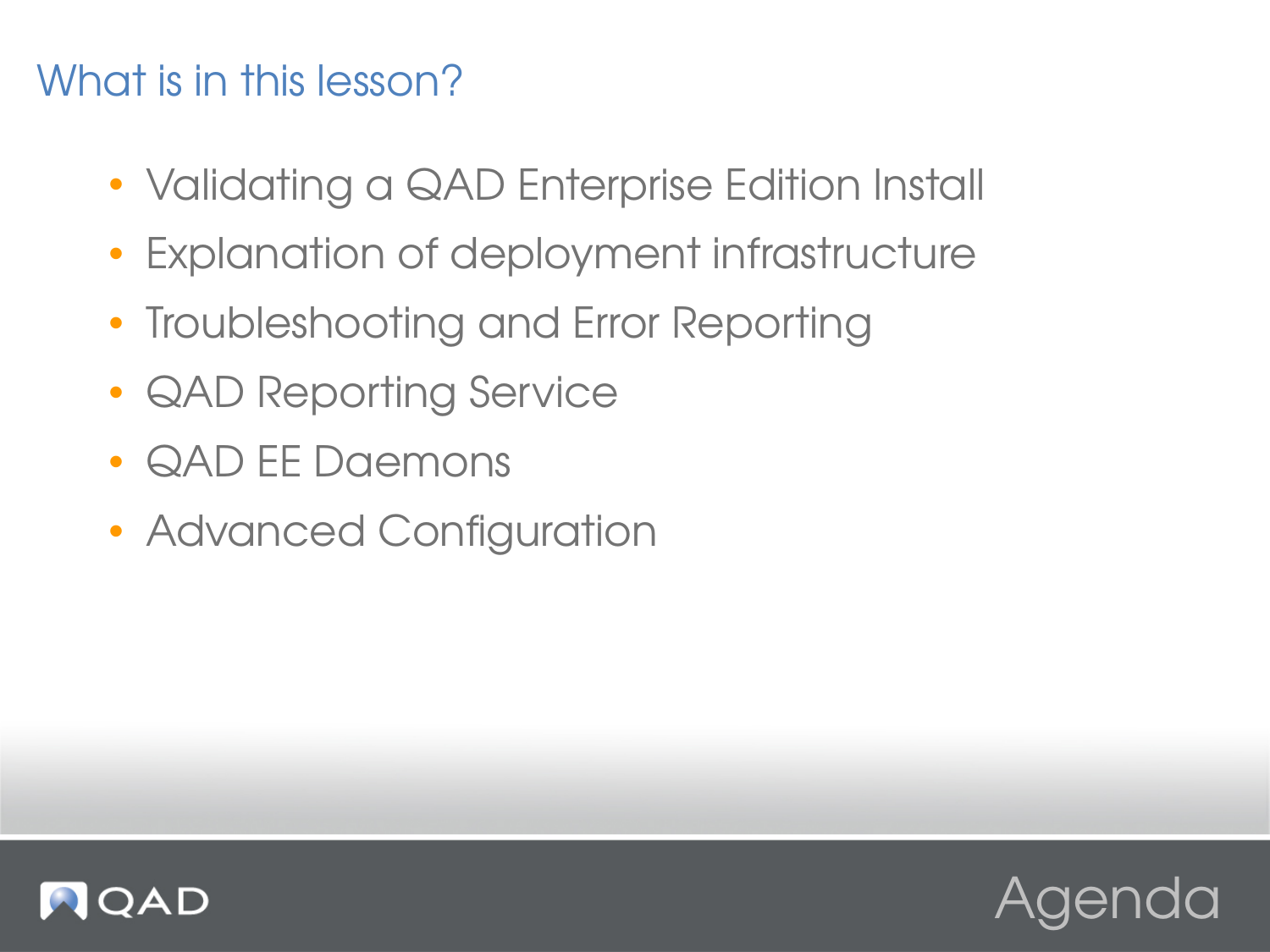

What is in this lesson?
Validating a QAD Enterprise Edition Install
Explanation of deployment infrastructure
Troubleshooting and Error Reporting
QAD Reporting Service
QAD EE Daemons
Advanced Configuration

# Agenda